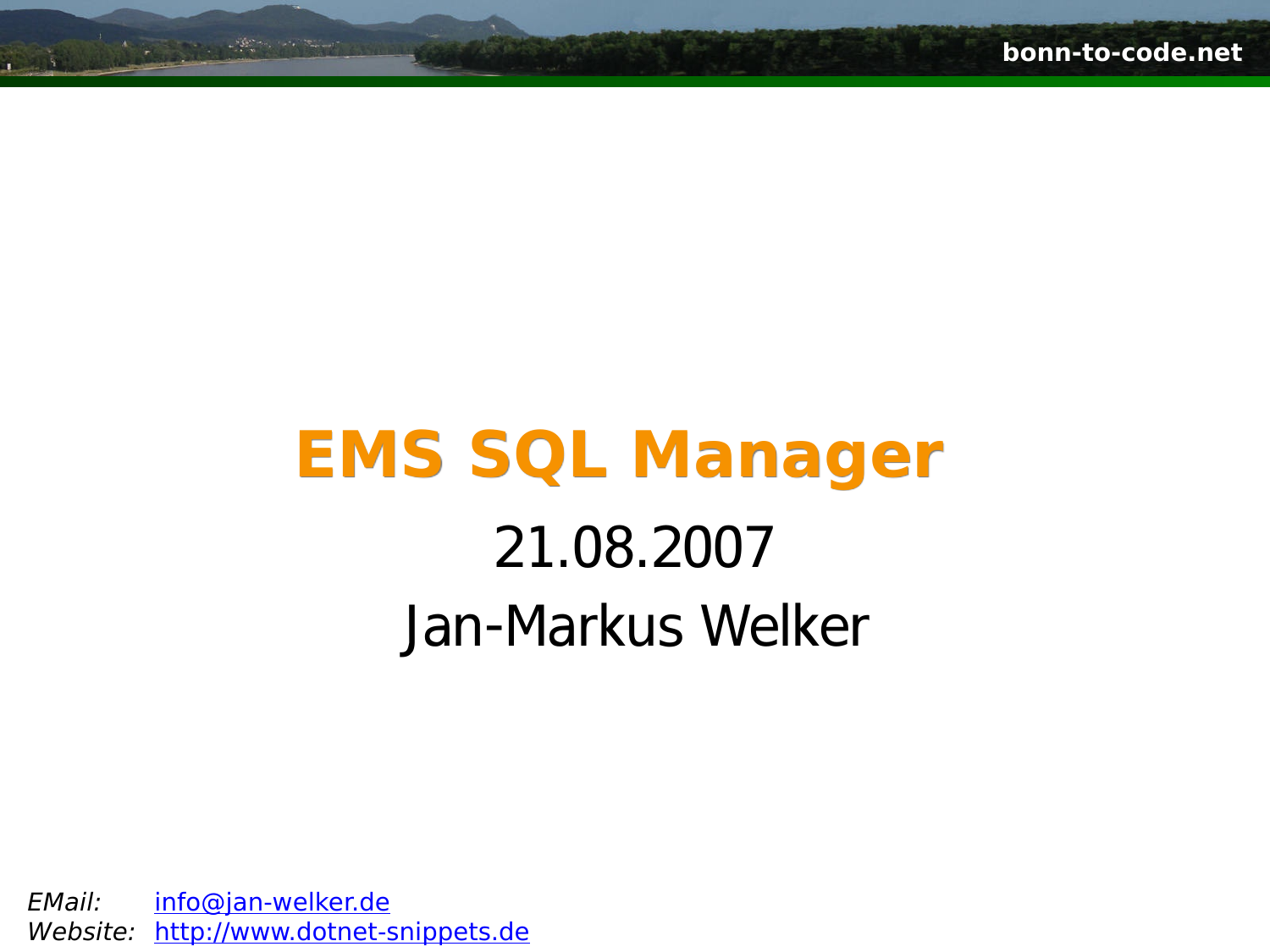

# EMS SQL Manager
21.08.2007
Jan-Markus Welker
EMail:		info@jan-welker.de
Website:	http://www.dotnet-snippets.de